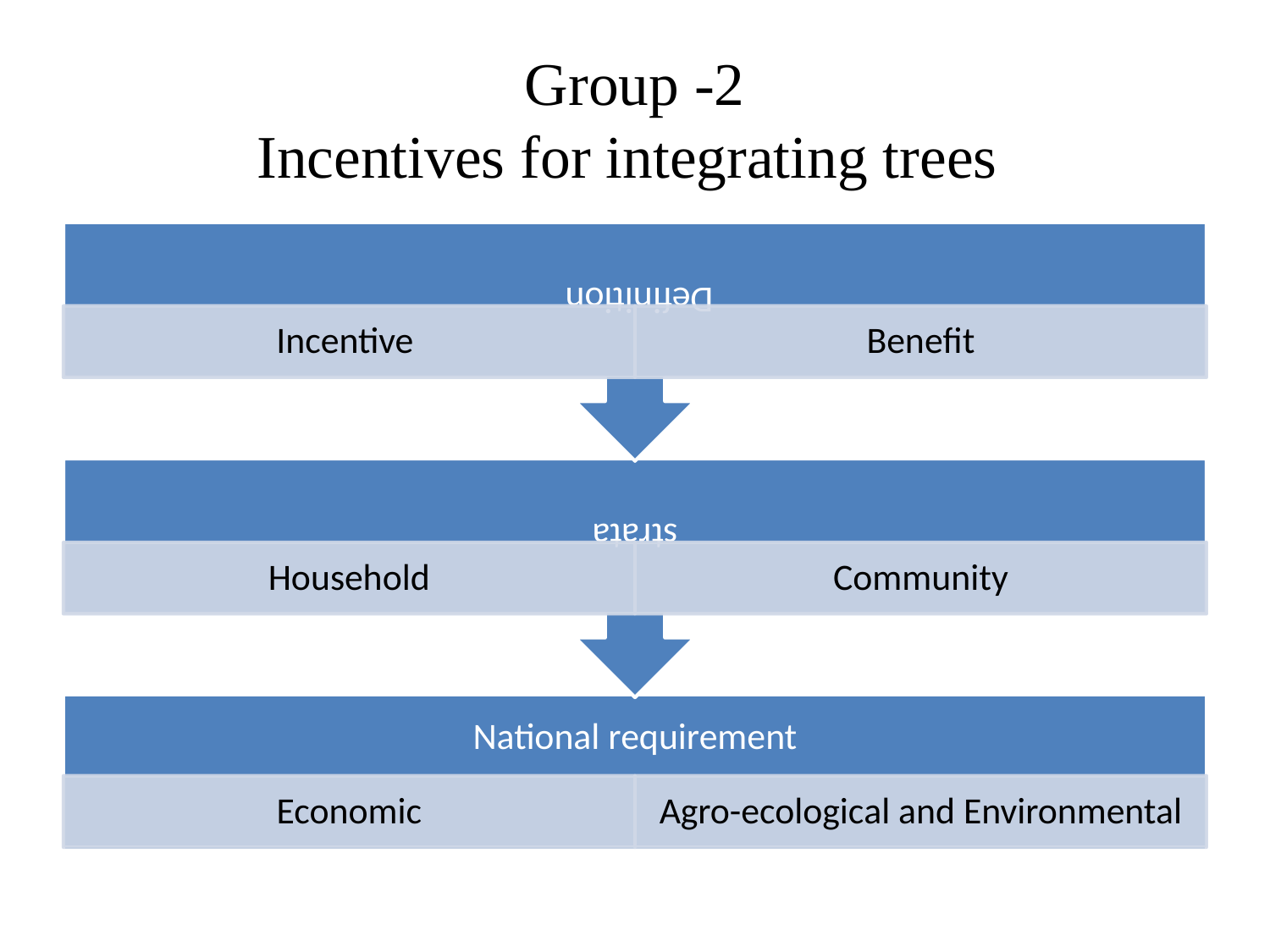

# Group -2 Incentives for integrating trees
National requirement
Economic
Agro-ecological and Environmental
strata
Household
Community
Definition
Incentive
Benefit